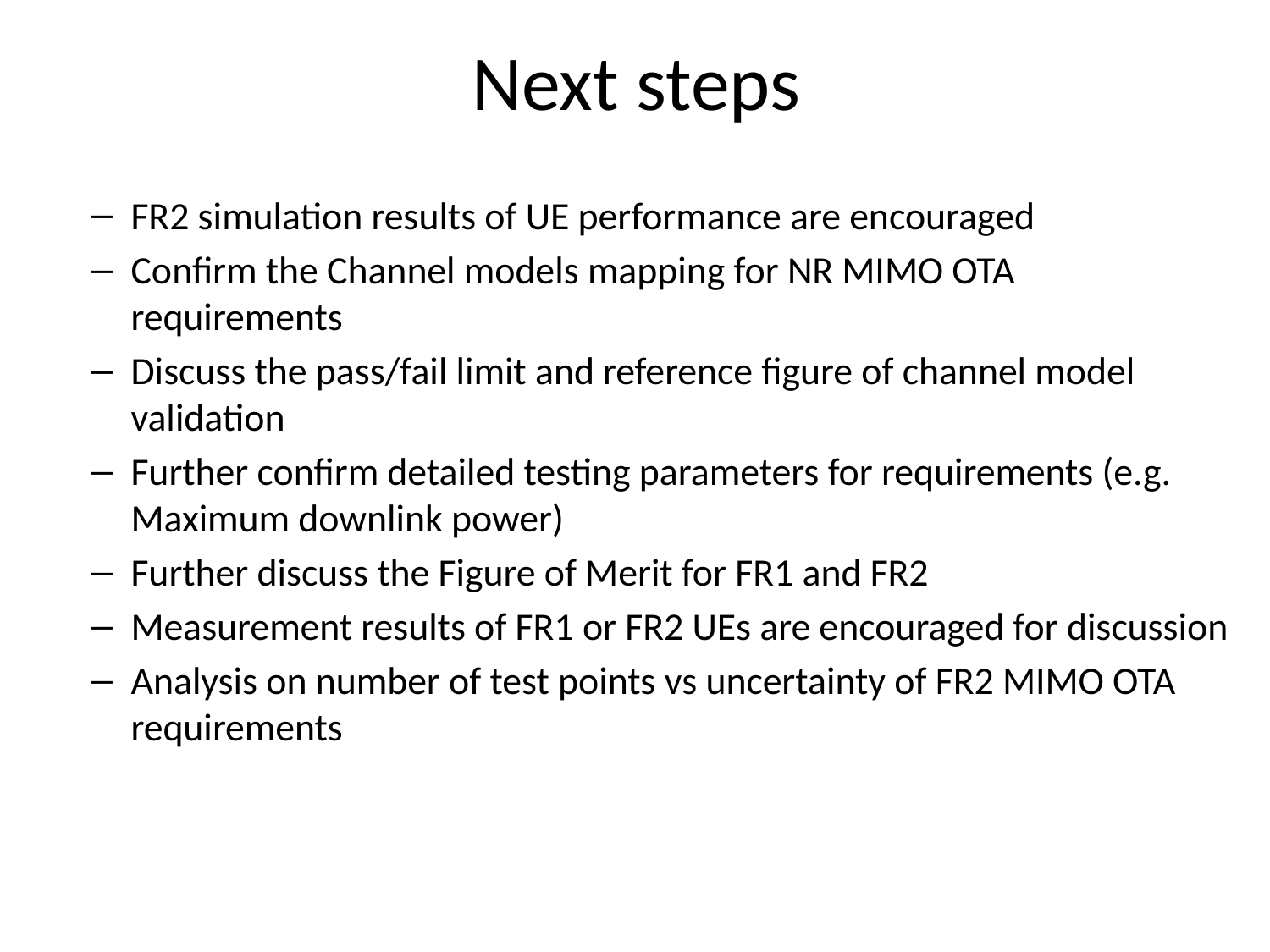

# Next steps

FR2 simulation results of UE performance are encouraged
Confirm the Channel models mapping for NR MIMO OTA requirements
Discuss the pass/fail limit and reference figure of channel model validation
Further confirm detailed testing parameters for requirements (e.g. Maximum downlink power)
Further discuss the Figure of Merit for FR1 and FR2
Measurement results of FR1 or FR2 UEs are encouraged for discussion
Analysis on number of test points vs uncertainty of FR2 MIMO OTA requirements